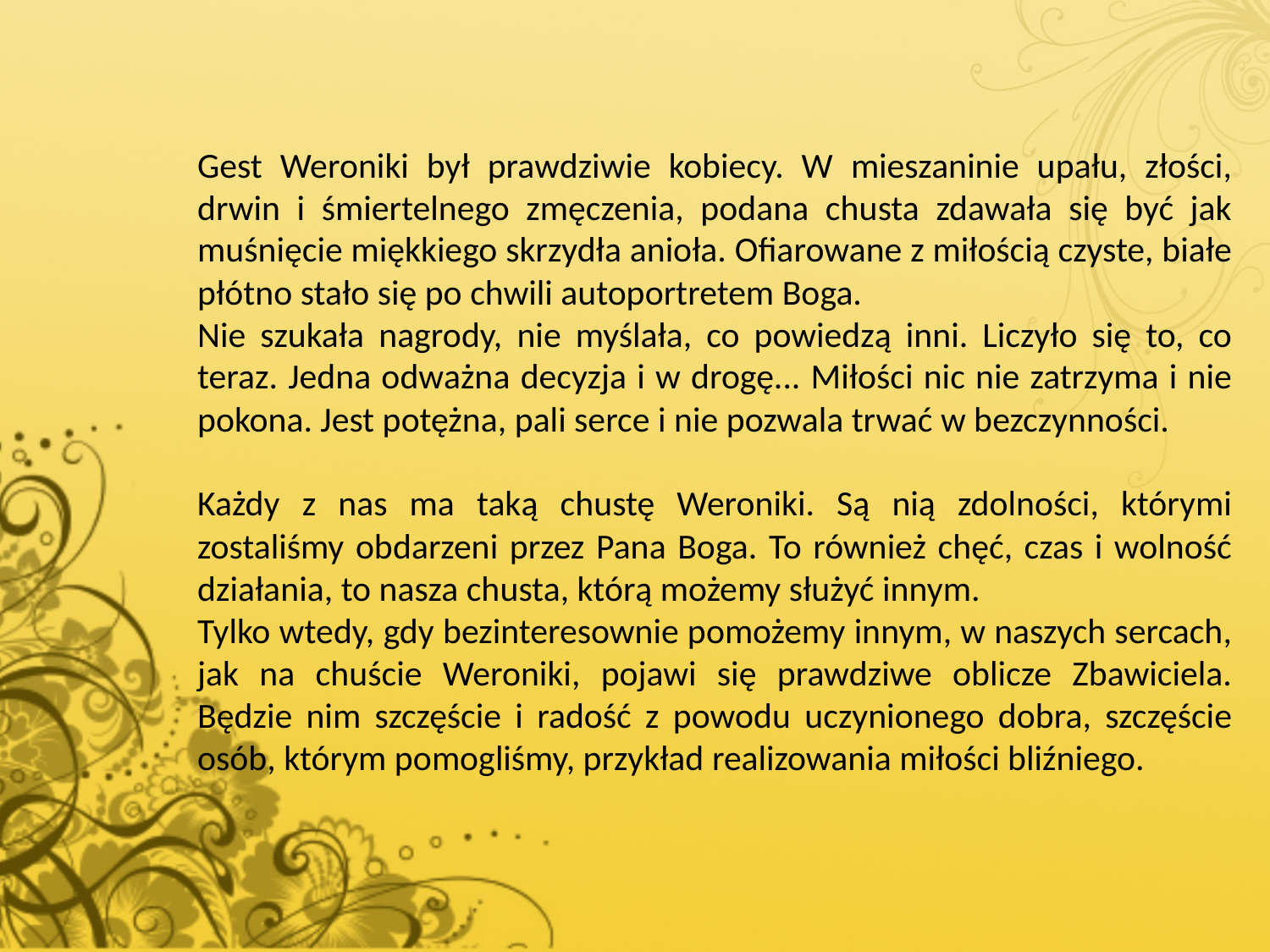

Gest Weroniki był prawdziwie kobiecy. W mieszaninie upału, złości, drwin i śmiertelnego zmęczenia, podana chusta zdawała się być jak muśnięcie miękkiego skrzydła anioła. Ofiarowane z miłością czyste, białe płótno stało się po chwili autoportretem Boga.
Nie szukała nagrody, nie myślała, co powiedzą inni. Liczyło się to, co teraz. Jedna odważna decyzja i w drogę... Miłości nic nie zatrzyma i nie pokona. Jest potężna, pali serce i nie pozwala trwać w bezczynności.

Każdy z nas ma taką chustę Weroniki. Są nią zdolności, którymi zostaliśmy obdarzeni przez Pana Boga. To również chęć, czas i wolność działania, to nasza chusta, którą możemy służyć innym.
Tylko wtedy, gdy bezinteresownie pomożemy innym, w naszych sercach, jak na chuście Weroniki, pojawi się prawdziwe oblicze Zbawiciela. Będzie nim szczęście i radość z powodu uczynionego dobra, szczęście osób, którym pomogliśmy, przykład realizowania miłości bliźniego.